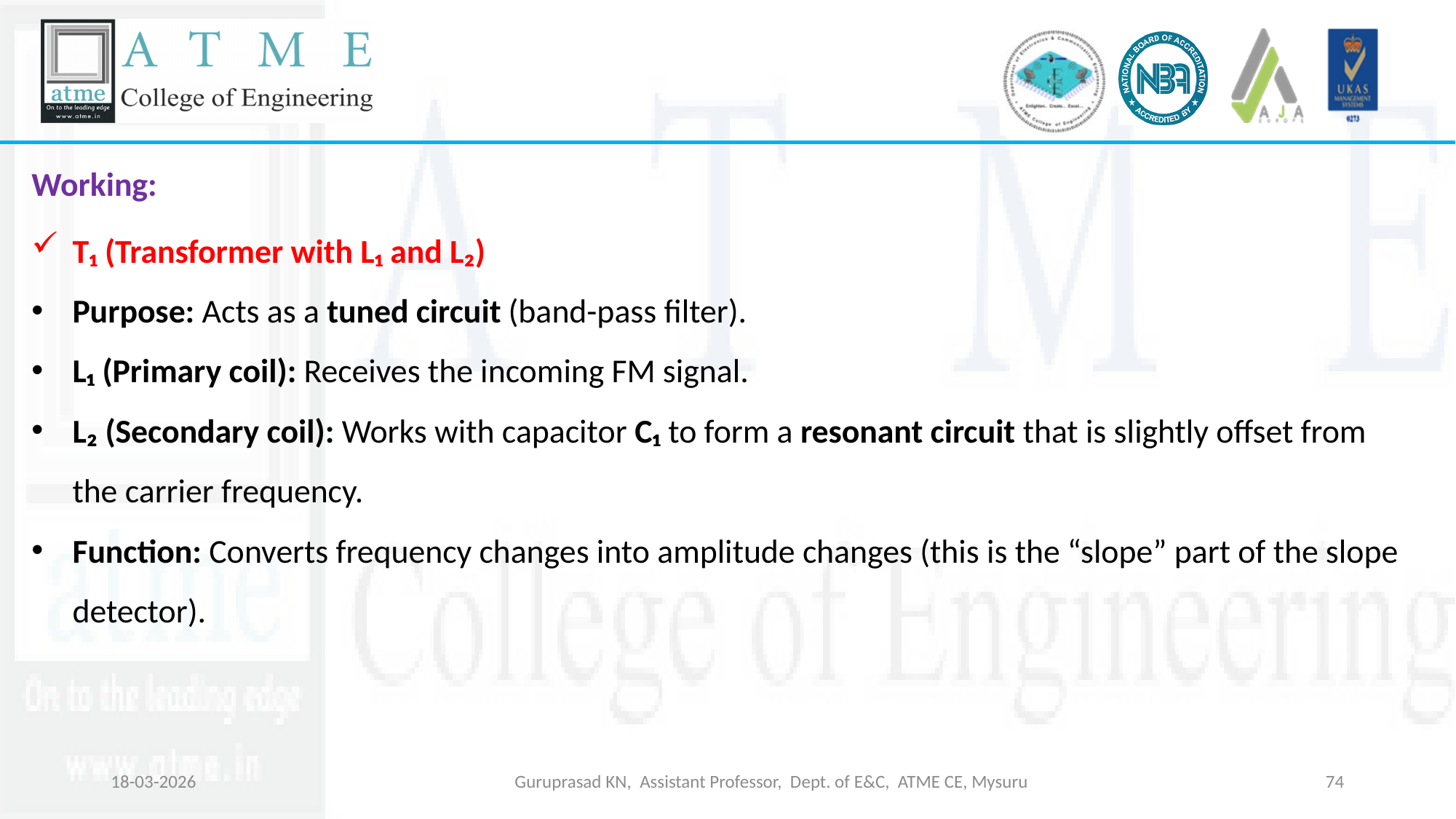

Working:
T₁ (Transformer with L₁ and L₂)
Purpose: Acts as a tuned circuit (band-pass filter).
L₁ (Primary coil): Receives the incoming FM signal.
L₂ (Secondary coil): Works with capacitor C₁ to form a resonant circuit that is slightly offset from the carrier frequency.
Function: Converts frequency changes into amplitude changes (this is the “slope” part of the slope detector).
18-03-2026
Guruprasad KN,  Assistant Professor,  Dept. of E&C,  ATME CE, Mysuru
74